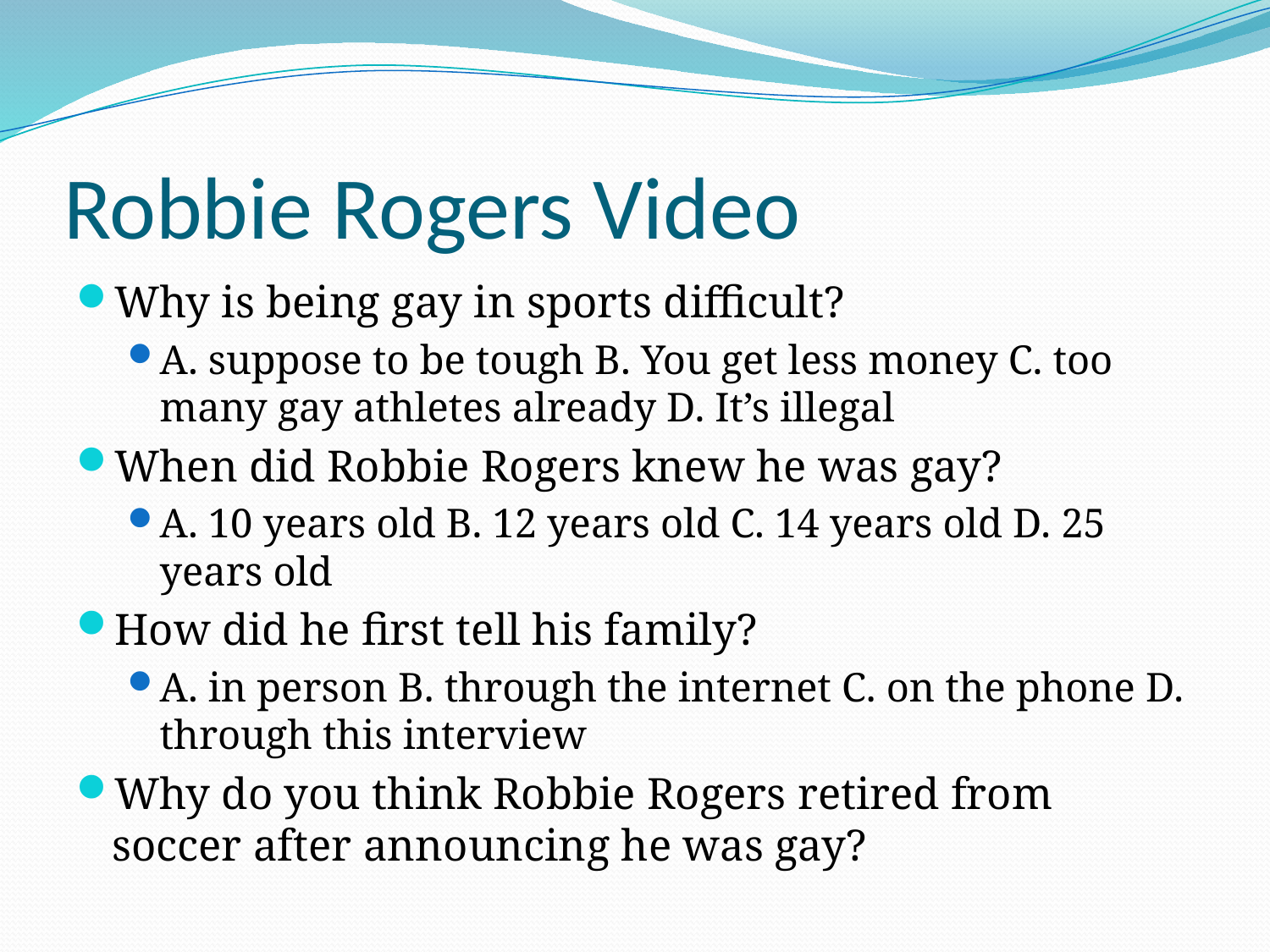

# Robbie Rogers Video
Why is being gay in sports difficult?
A. suppose to be tough B. You get less money C. too many gay athletes already D. It’s illegal
When did Robbie Rogers knew he was gay?
A. 10 years old B. 12 years old C. 14 years old D. 25 years old
How did he first tell his family?
A. in person B. through the internet C. on the phone D. through this interview
Why do you think Robbie Rogers retired from soccer after announcing he was gay?